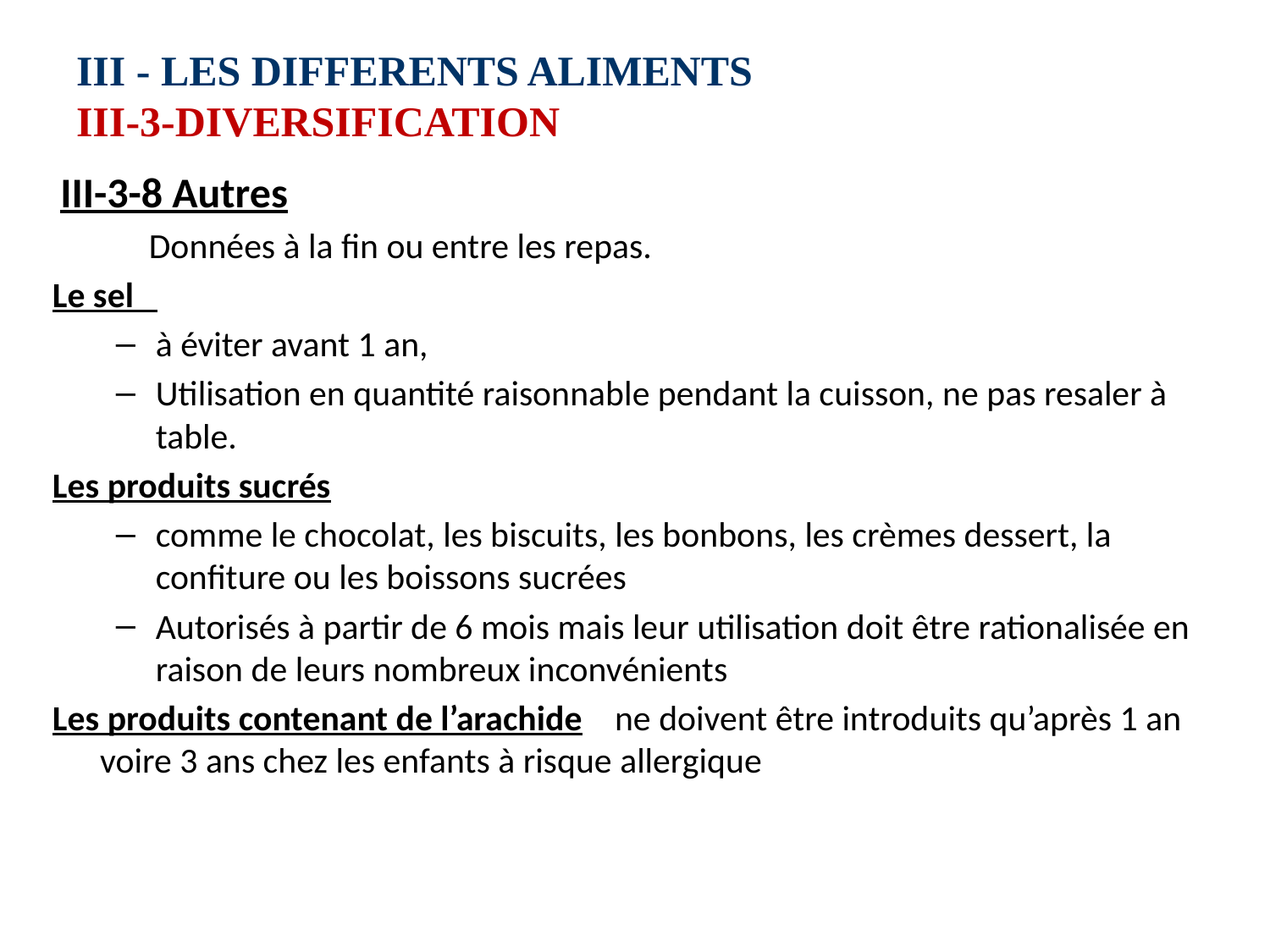

# III ‑ LES DIFFERENTS ALIMENTS III-3‑DIVERSIFICATION
 III-3-8 Autres
            Données à la fin ou entre les repas.
Le sel
à éviter avant 1 an,
Utilisation en quantité raisonnable pendant la cuisson, ne pas resaler à table.
Les produits sucrés
comme le chocolat, les biscuits, les bonbons, les crèmes dessert, la confiture ou les boissons sucrées
Autorisés à partir de 6 mois mais leur utilisation doit être rationalisée en raison de leurs nombreux inconvénients
Les produits contenant de l’arachide    ne doivent être introduits qu’après 1 an voire 3 ans chez les enfants à risque allergique